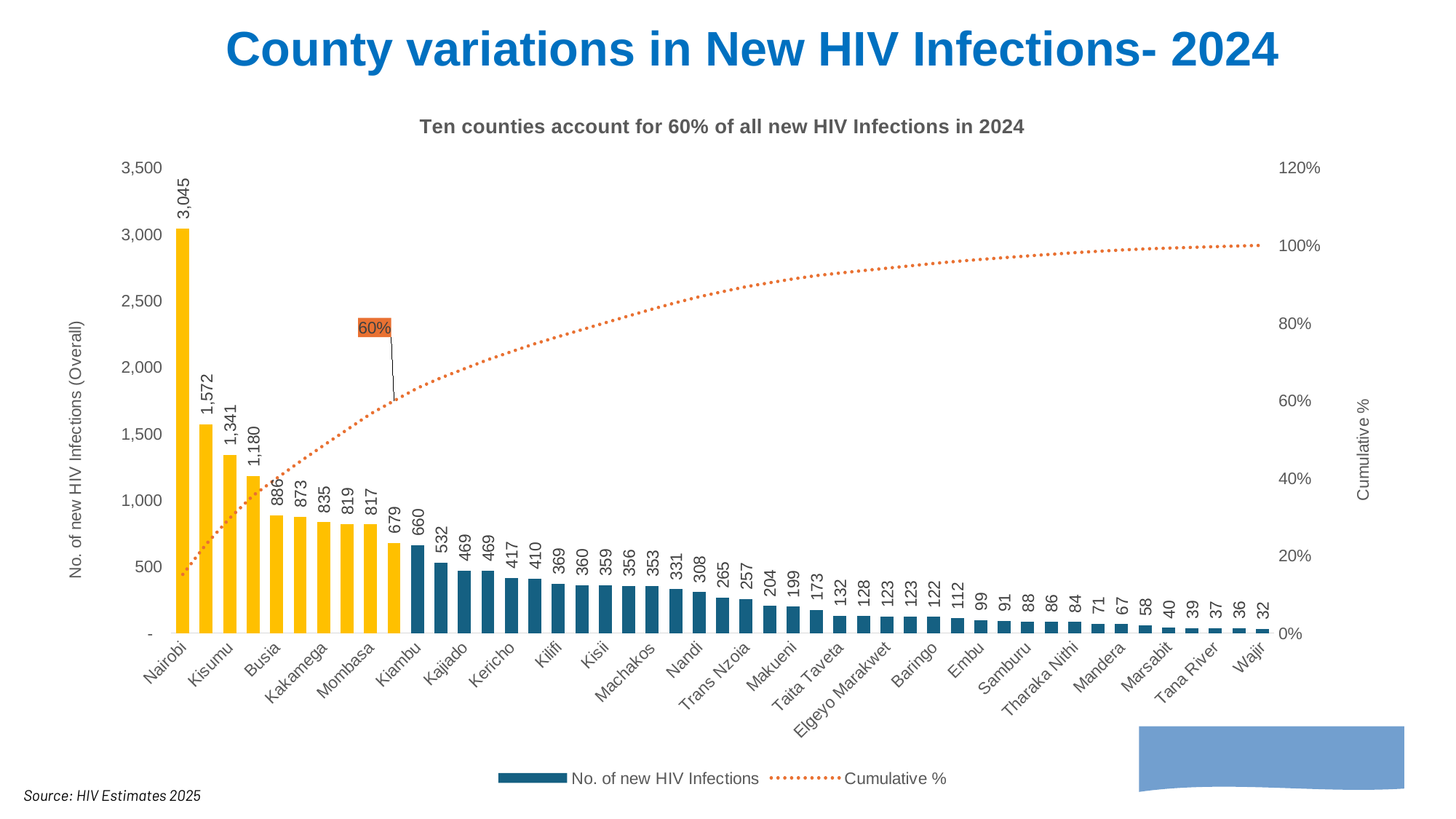

County variations in New HIV Infections- 2024

### Chart: Ten counties account for 60% of all new HIV Infections in 2024

| Category | No. of new HIV Infections | Cumulative % |
|---|---|---|
| Nairobi | 3045.0 | 0.15144732915547598 |
| Migori | 1572.0 | 0.229632945389436 |
| Kisumu | 1341.0 | 0.2963294538943599 |
| Homa Bay | 1180.0 | 0.3550184024669253 |
| Busia | 886.0 | 0.39908485029344476 |
| Siaya | 873.0 | 0.4425047249577241 |
| Kakamega | 835.0 | 0.4840346165323784 |
| Nakuru | 819.0 | 0.5247687257535064 |
| Mombasa | 817.0 | 0.5654033621804436 |
| Bungoma | 679.0 | 0.5991743758082164 |
| Kiambu | 660.0 | 0.6320003978911768 |
| Uasin Gishu | 532.0 | 0.6584601611459265 |
| Kajiado | 469.0 | 0.6817865313836665 |
| Turkana | 469.0 | 0.7051129016214065 |
| Kericho | 417.0 | 0.725852979210186 |
| Kwale | 410.0 | 0.7462449020192977 |
| Kilifi | 369.0 | 0.7645976325474982 |
| Kitui | 360.0 | 0.7825027355018402 |
| Kisii | 359.0 | 0.8003581020590869 |
| Narok | 356.0 | 0.8180642594250472 |
| Machakos | 353.0 | 0.8356212075997215 |
| Meru | 331.0 | 0.852083955038297 |
| Nandi | 308.0 | 0.8674027653436786 |
| Vihiga | 265.0 | 0.880582910573958 |
| Trans Nzoia | 257.0 | 0.8933651646274744 |
| Bomet | 204.0 | 0.9035113896349348 |
| Makueni | 199.0 | 0.9134089326569184 |
| Nyamira | 173.0 | 0.9220133293544216 |
| Taita Taveta | 132.0 | 0.9285785337710136 |
| Nyeri | 128.0 | 0.9349447925992241 |
| Elgeyo Marakwet | 123.0 | 0.9410623694419576 |
| Muranga | 123.0 | 0.9471799462846912 |
| Baringo | 122.0 | 0.9532477867303293 |
| Laikipia | 112.0 | 0.9588182632050134 |
| Embu | 99.0 | 0.9637421665174575 |
| Kirinyaga | 91.0 | 0.9682681786531384 |
| Samburu | 88.0 | 0.9726449815975331 |
| West Pokot | 86.0 | 0.976922311747737 |
| Tharaka Nithi | 84.0 | 0.9811001691037501 |
| Garissa | 71.0 | 0.9846314532975231 |
| Mandera | 67.0 | 0.9879637919029145 |
| Nyandarua | 58.0 | 0.9908485029344475 |
| Marsabit | 40.0 | 0.9928379588182632 |
| Isiolo | 39.0 | 0.9947776783049835 |
| Tana River | 37.0 | 0.9966179249975132 |
| Lamu | 36.0 | 0.9984084352929474 |
| Wajir | 32.0 | 1.0 |
Source: HIV Estimates 2025